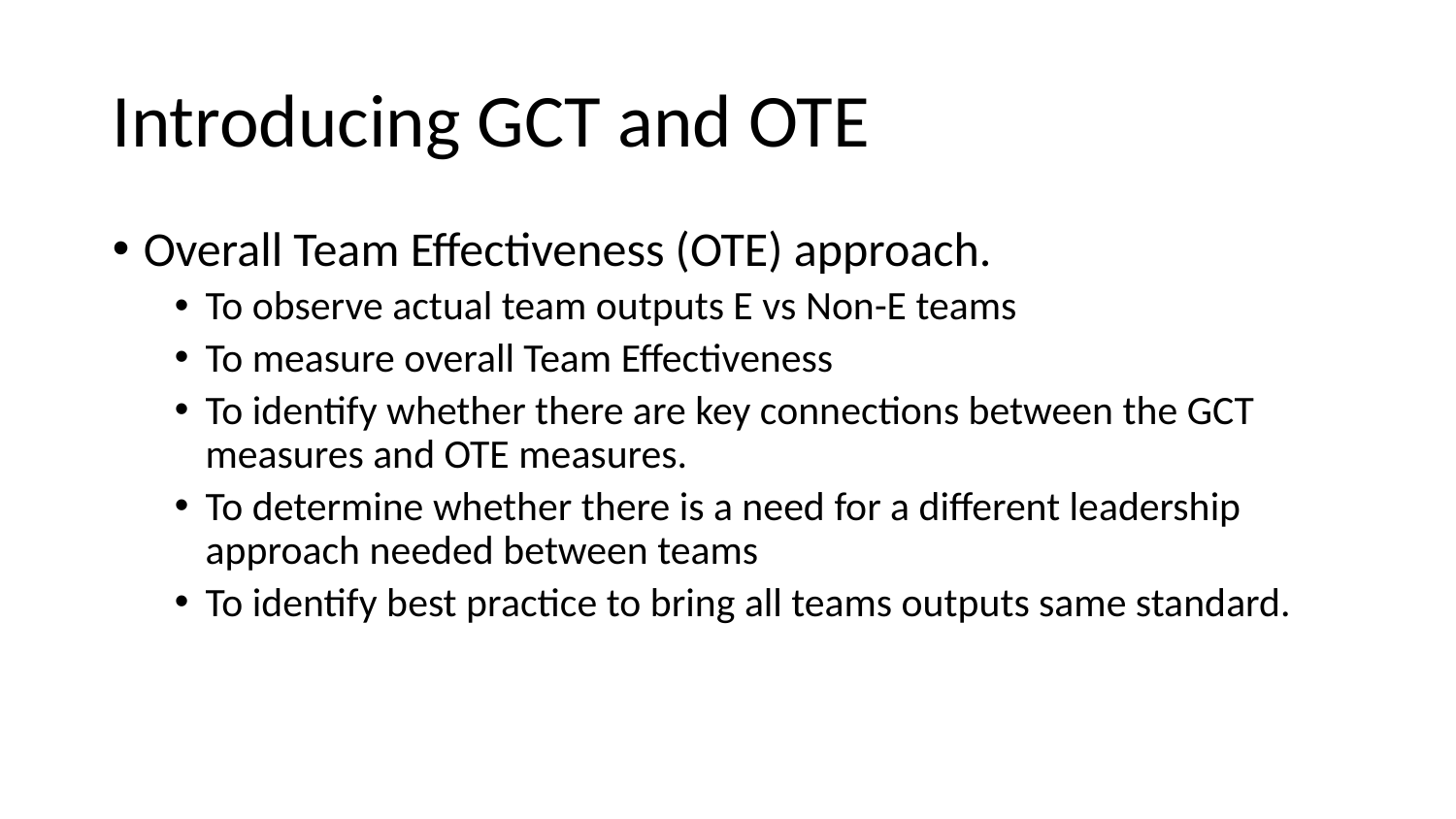

# Introducing GCT and OTE
Overall Team Effectiveness (OTE) approach.
To observe actual team outputs E vs Non-E teams
To measure overall Team Effectiveness
To identify whether there are key connections between the GCT measures and OTE measures.
To determine whether there is a need for a different leadership approach needed between teams
To identify best practice to bring all teams outputs same standard.